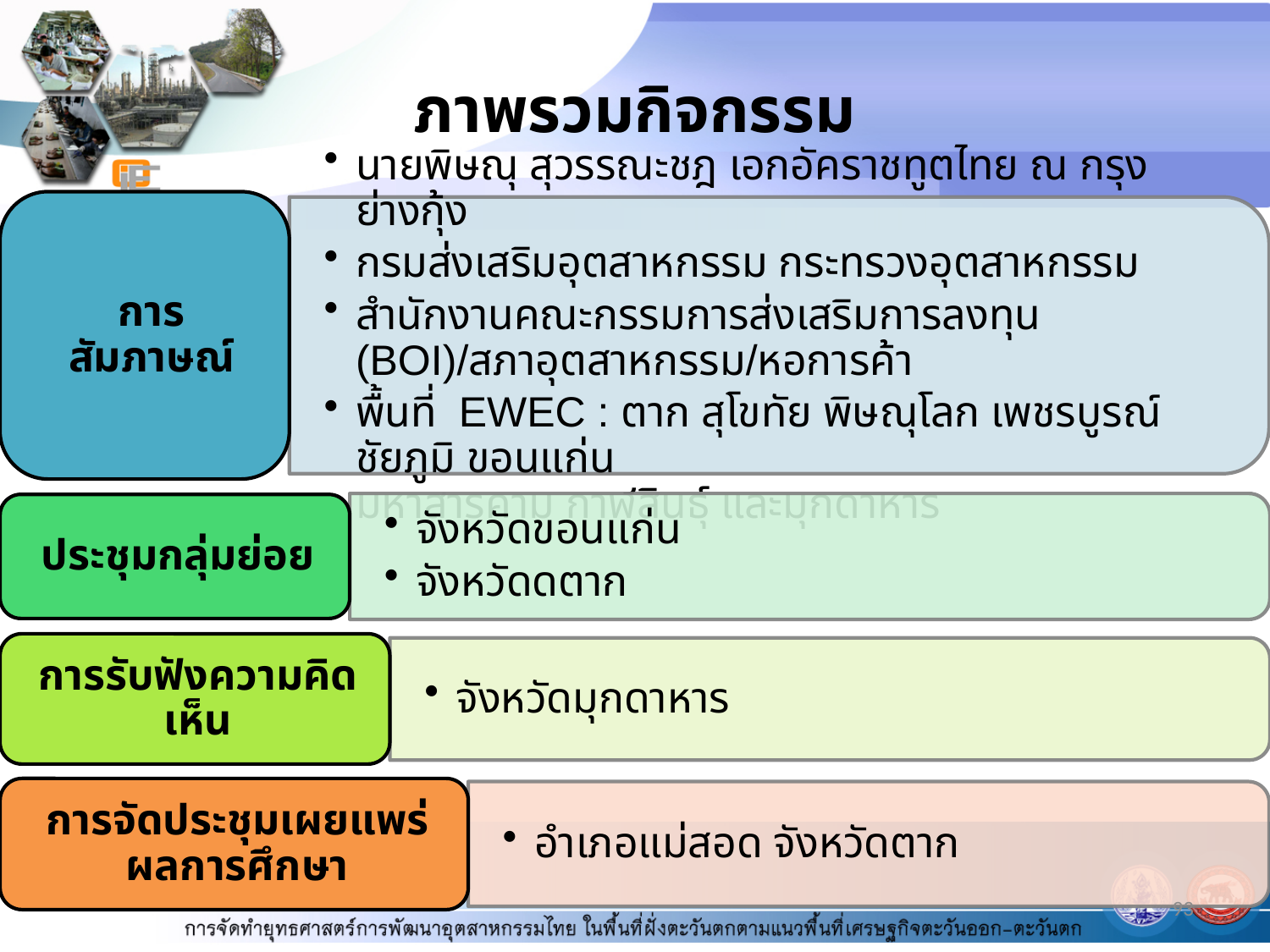

# ภาพรวมกิจกรรม
นายพิษณุ สุวรรณะชฎ เอกอัคราชทูตไทย ณ กรุงย่างกุ้ง
กรมส่งเสริมอุตสาหกรรม กระทรวงอุตสาหกรรม
สำนักงานคณะกรรมการส่งเสริมการลงทุน (BOI)/สภาอุตสาหกรรม/หอการค้า
พื้นที่  EWEC : ตาก สุโขทัย พิษณุโลก เพชรบูรณ์ ชัยภูมิ ขอนแก่น              	 	      มหาสารคาม กาฬสินธุ์ และมุกดาหาร
การสัมภาษณ์
จังหวัดขอนแก่น
จังหวัดดตาก
ประชุมกลุ่มย่อย
จังหวัดมุกดาหาร
การรับฟังความคิดเห็น
อำเภอแม่สอด จังหวัดตาก
การจัดประชุมเผยแพร่ผลการศึกษา
93